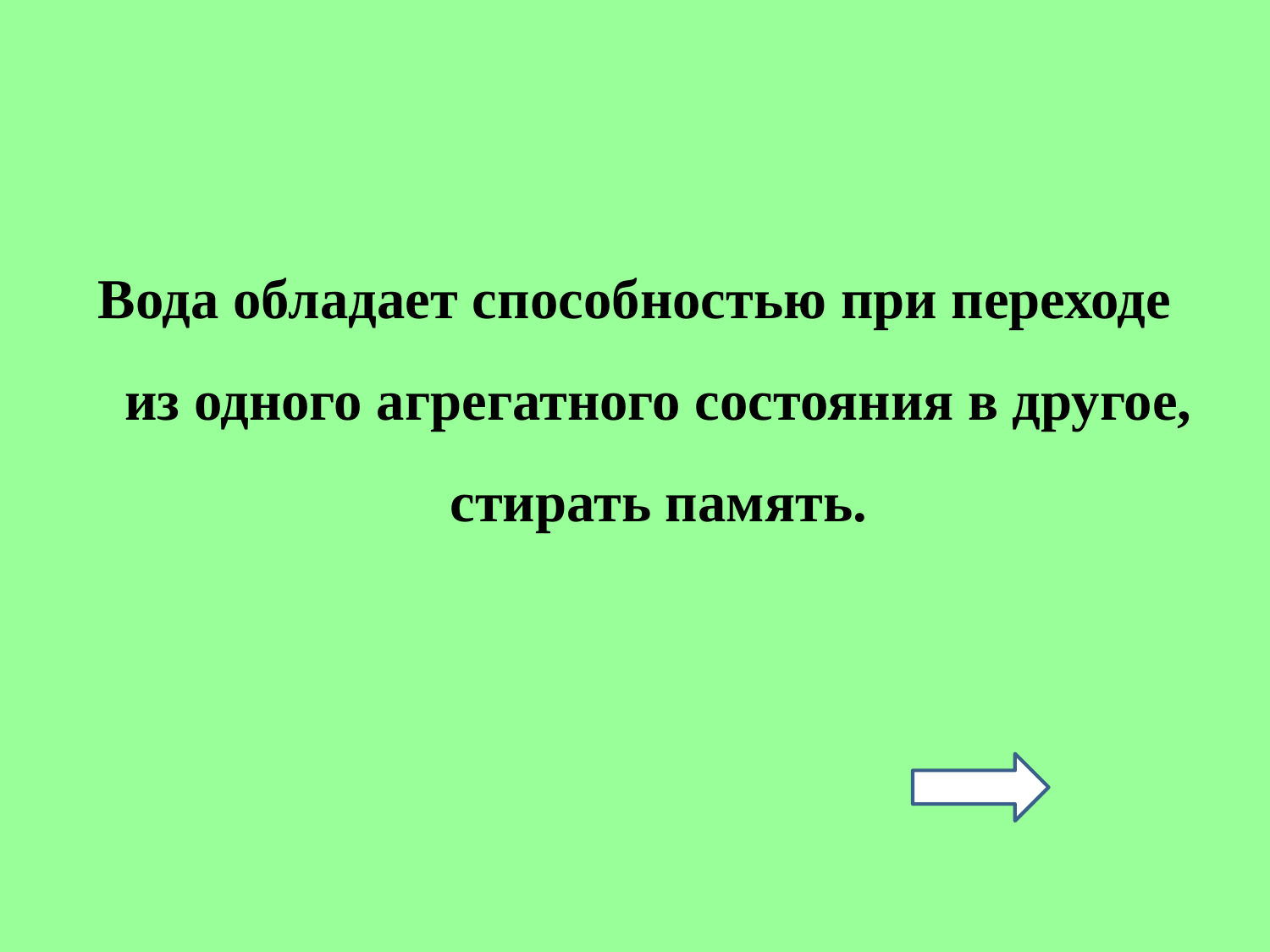

#
Вода обладает способностью при переходе из одного агрегатного состояния в другое, стирать память.